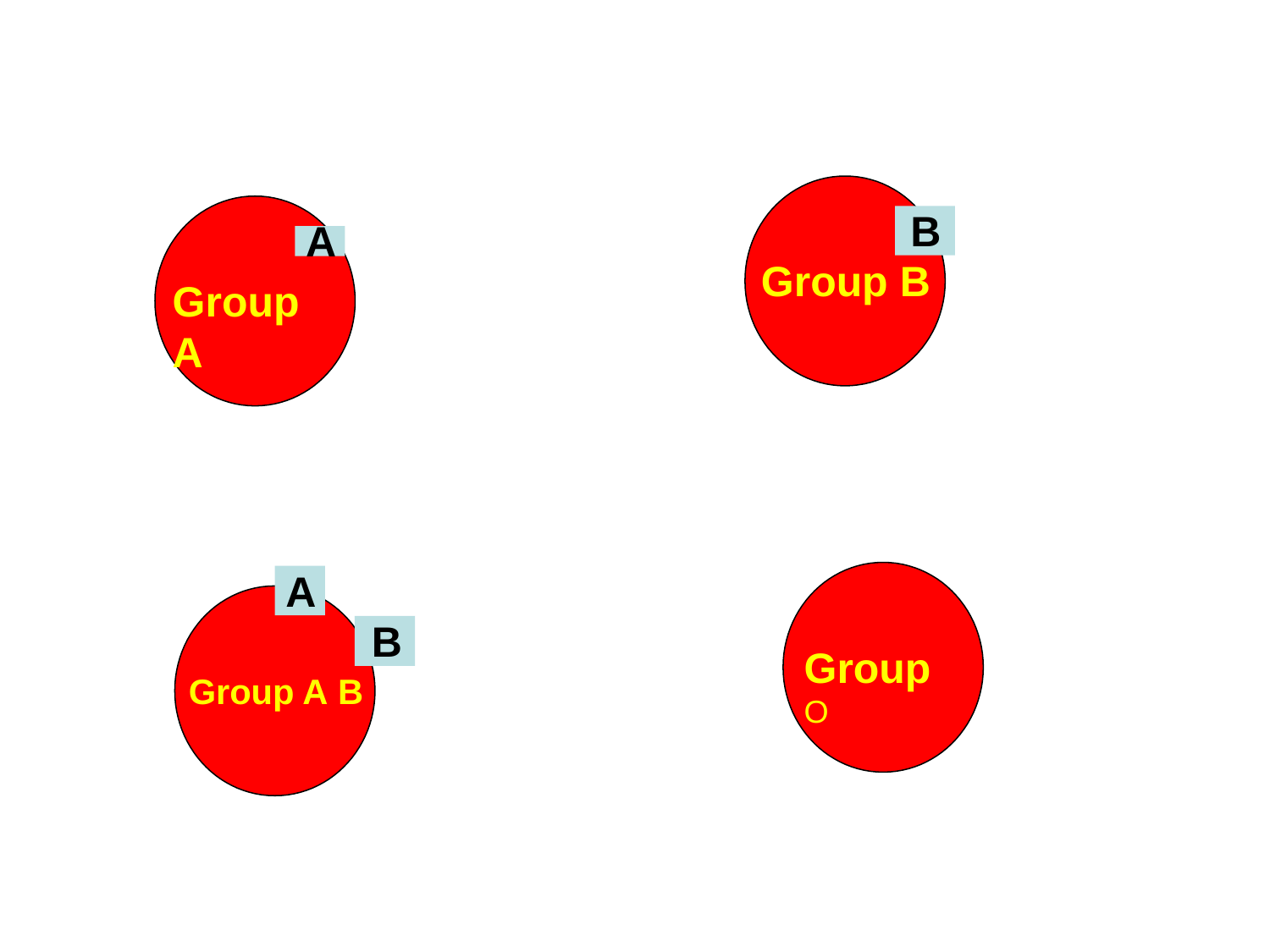

B
A

Group B
Group A

A

B
Group A B

Group O